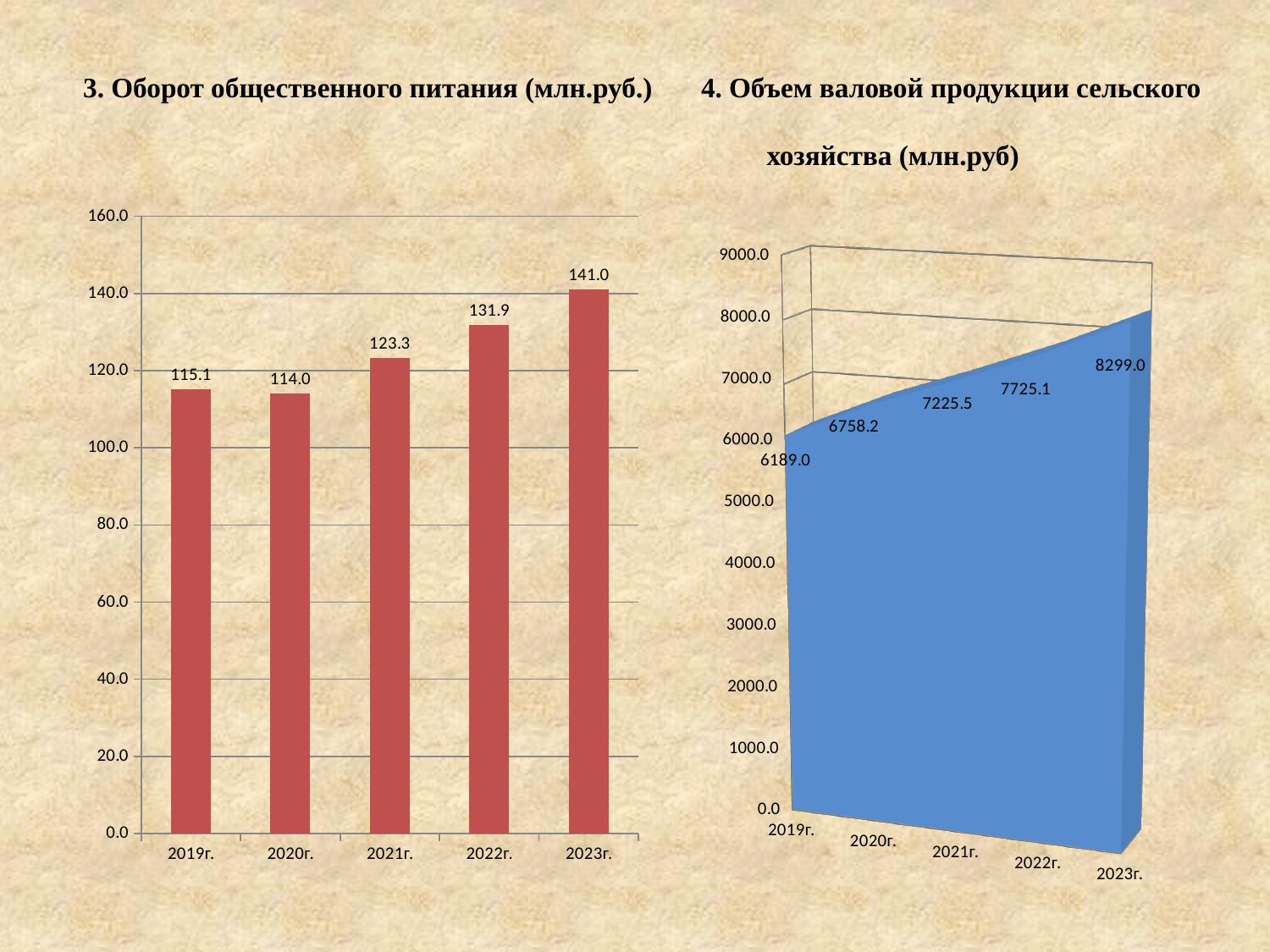

3. Оборот общественного питания (млн.руб.)       4. Объем валовой продукции сельского
                                                                                                   хозяйства (млн.руб)

### Chart

| Category |  |
|---|---|
| 2019г. | 115.1 |
| 2020г. | 114.0 |
| 2021г. | 123.3 |
| 2022г. | 131.9 |
| 2023г. | 141.0 |

[unsupported chart]